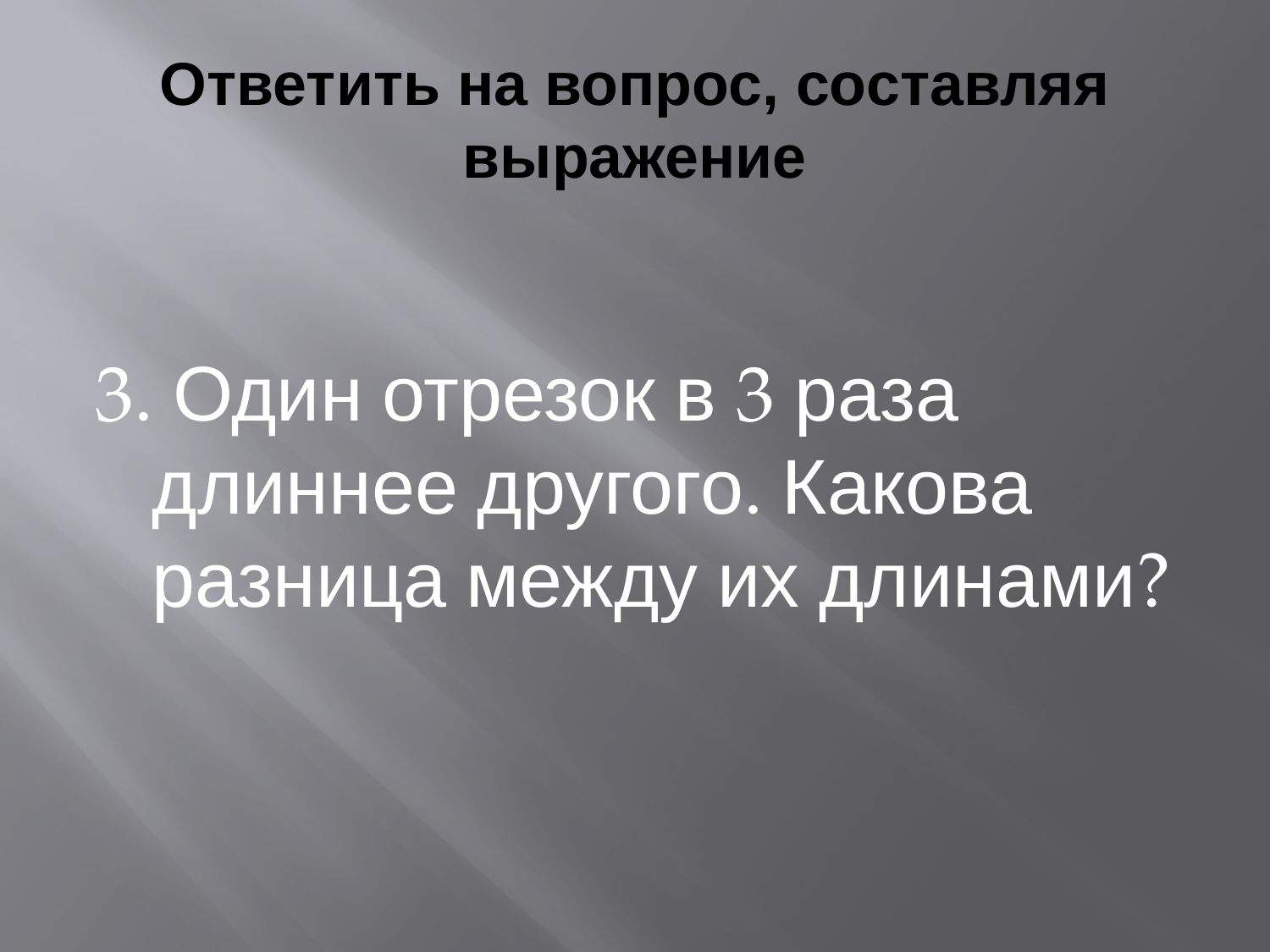

# Ответить на вопрос, составляя выражение
3. Один отрезок в 3 раза длиннее другого. Какова разница между их длинами?